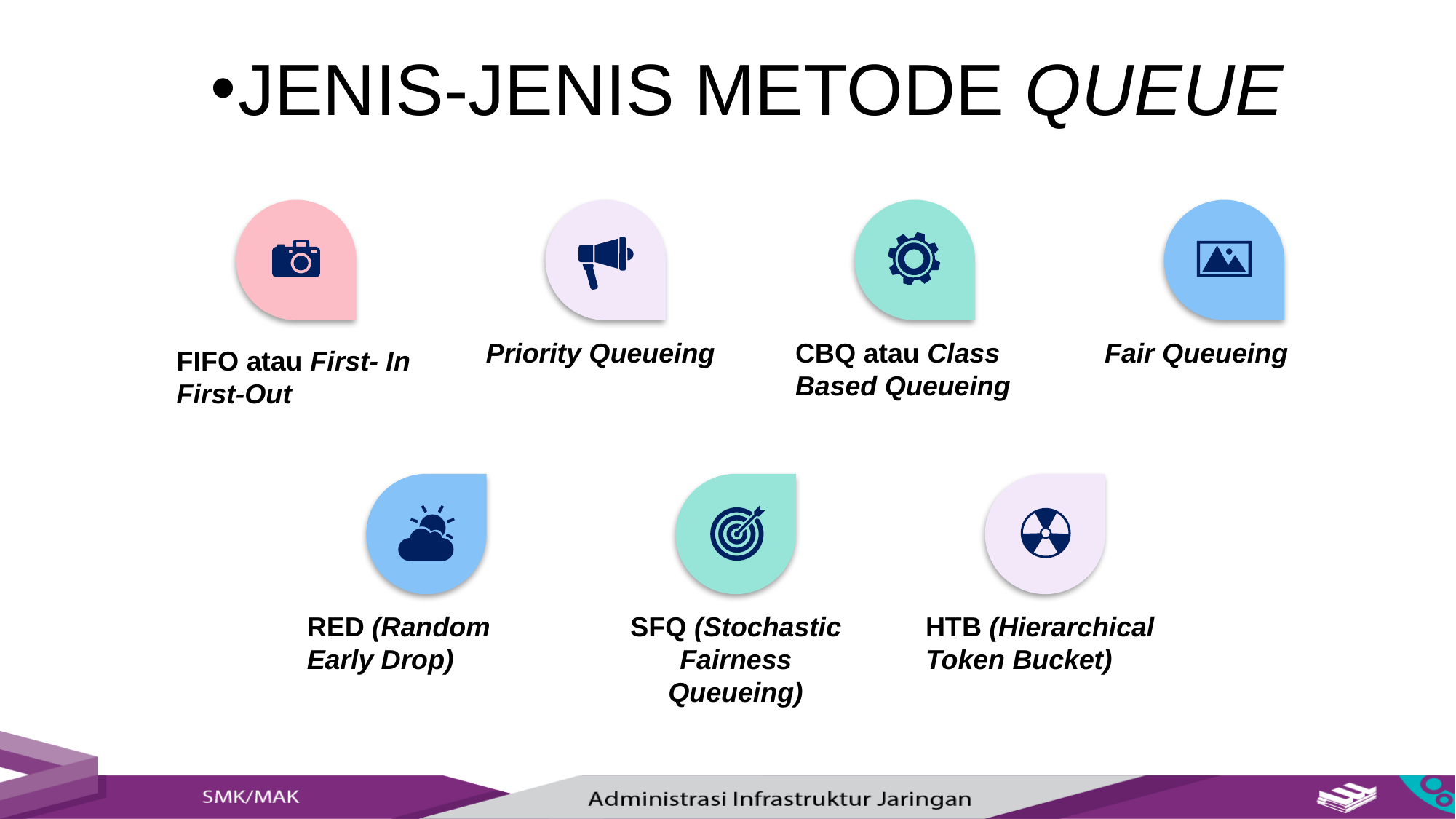

JENIS-JENIS METODE QUEUE

FIFO atau First- In First-Out
Priority Queueing

CBQ atau Class Based Queueing

Fair Queueing

RED (Random Early Drop)

SFQ (Stochastic Fairness Queueing)

HTB (Hierarchical Token Bucket)